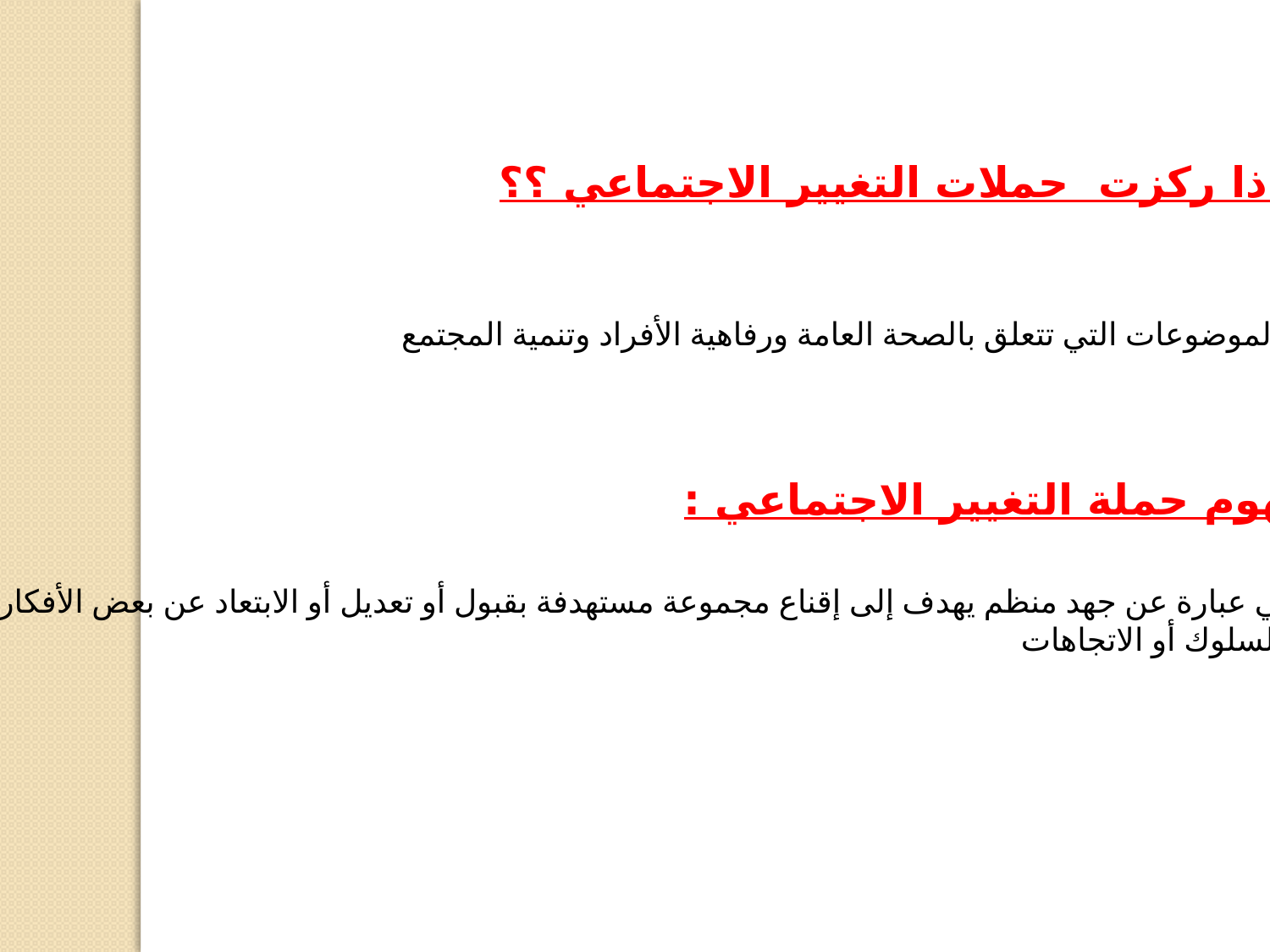

على ماذا ركزت  حملات التغيير الاجتماعي ؟؟
الموضوعات التي تتعلق بالصحة العامة ورفاهية الأفراد وتنمية المجتمع
مفهوم حملة التغيير الاجتماعي :
هي عبارة عن جهد منظم يهدف إلى إقناع مجموعة مستهدفة بقبول أو تعديل أو الابتعاد عن بعض الأفكار
والسلوك أو الاتجاهات